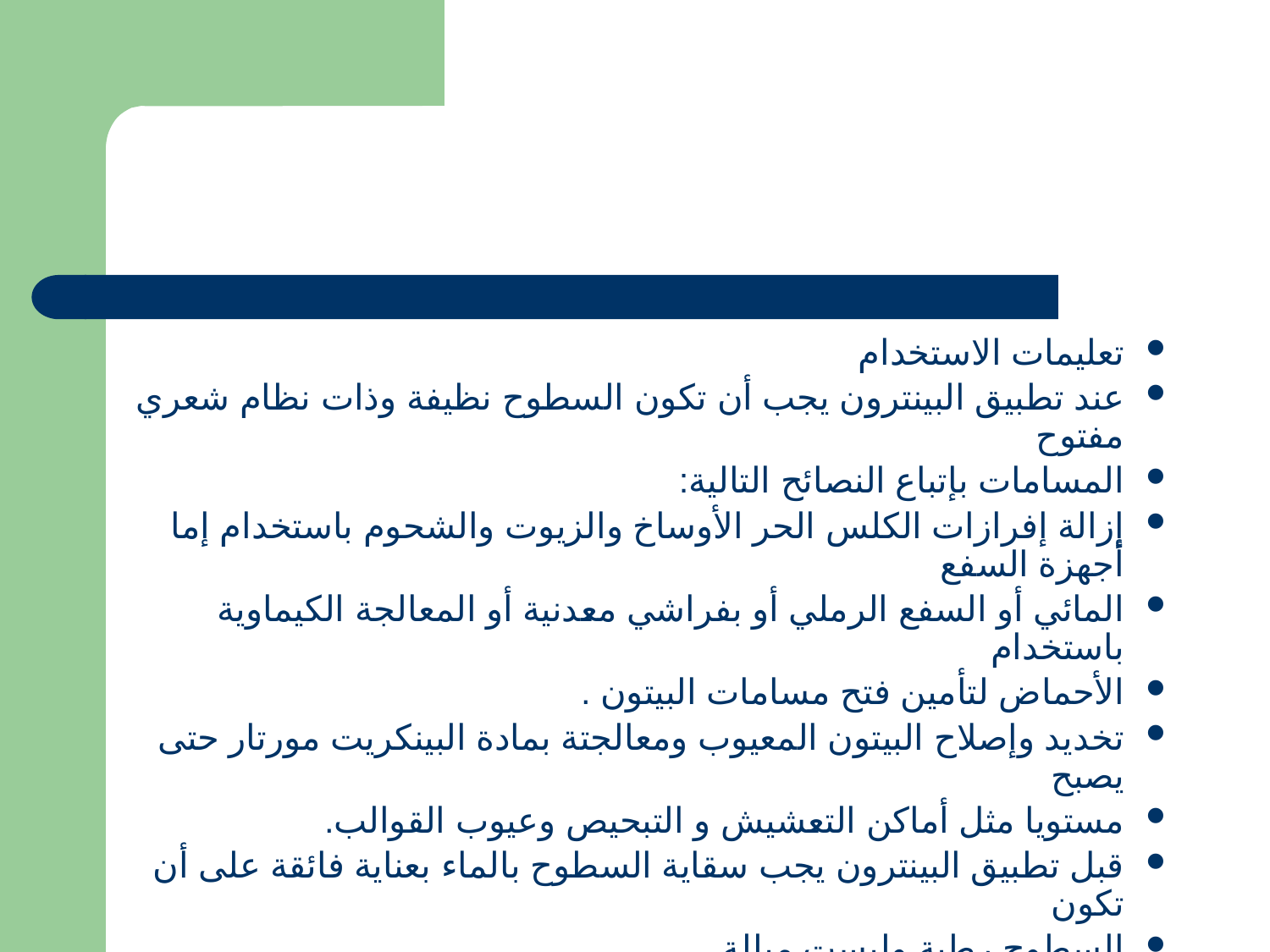

تعليمات الاستخدام
عند تطبيق البينترون يجب أن تكون السطوح نظيفة وذات نظام شعري مفتوح
المسامات بإتباع النصائح التالية:
إزالة إفرازات الكلس الحر الأوساخ والزيوت والشحوم باستخدام إما أجهزة السفع
المائي أو السفع الرملي أو بفراشي معدنية أو المعالجة الكيماوية باستخدام
الأحماض لتأمين فتح مسامات البيتون .
تخديد وإصلاح البيتون المعيوب ومعالجتة بمادة البينكريت مورتار حتى يصبح
مستويا مثل أماكن التعشيش و التبحيص وعيوب القوالب.
قبل تطبيق البينترون يجب سقاية السطوح بالماء بعناية فائقة على أن تكون
السطوح رطبة وليست مبللة .